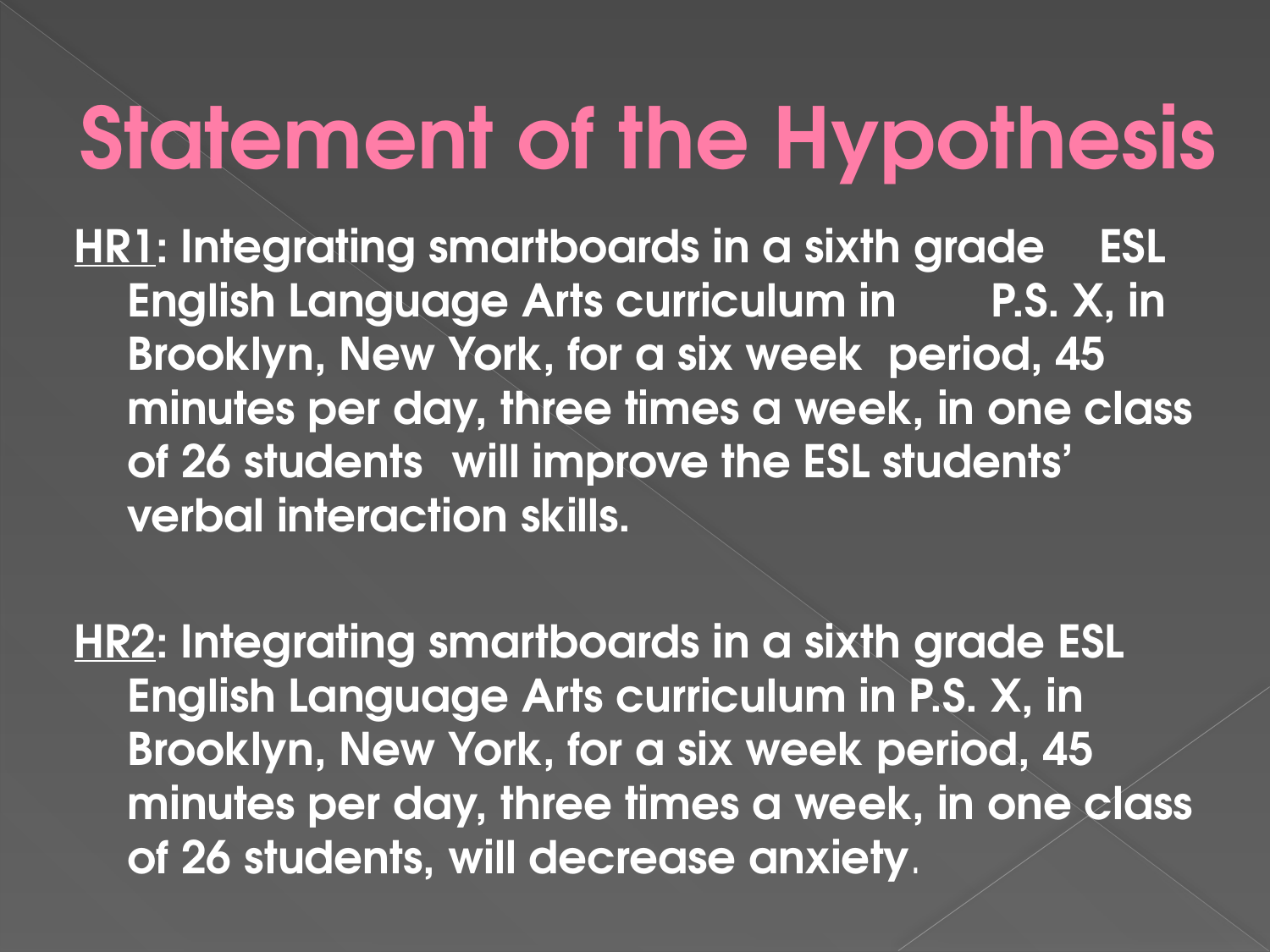

# Statement of the Hypothesis
HR1: Integrating smartboards in a sixth grade 	ESL English Language Arts curriculum in 	P.S. X, in Brooklyn, New York, for a six week  period, 45 minutes per day, three times a week, in one class of 26 students 	will improve the ESL students’ verbal interaction skills.

HR2: Integrating smartboards in a sixth grade ESL English Language Arts curriculum in P.S. X, in Brooklyn, New York, for a six week period, 45 minutes per day, three times a week, in one class of 26 students, will decrease anxiety.